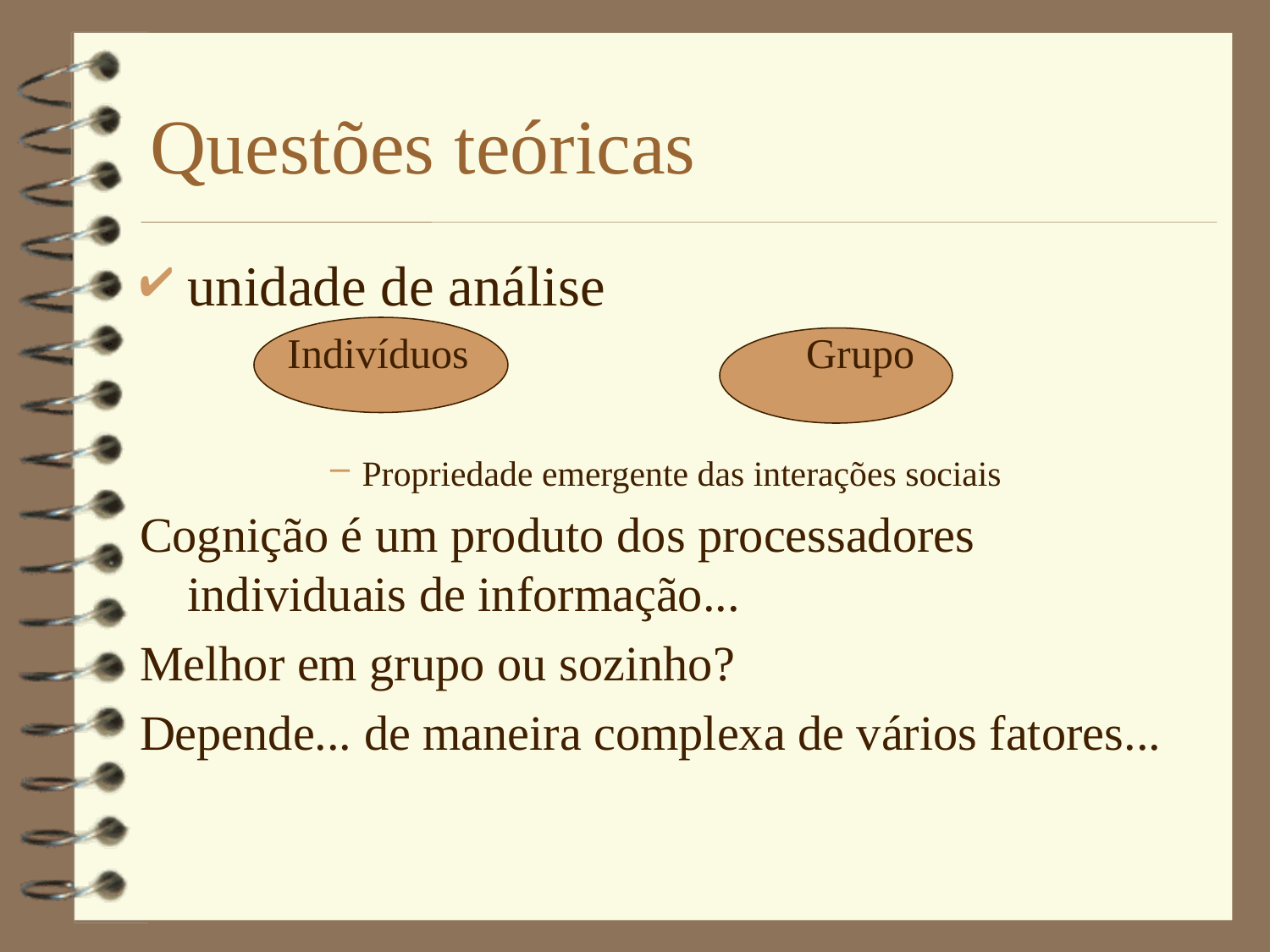

# Questões teóricas
unidade de análise
  Indivíduos  			Grupo

Propriedade emergente das interações sociais
Cognição é um produto dos processadores individuais de informação...
Melhor em grupo ou sozinho?
Depende... de maneira complexa de vários fatores...